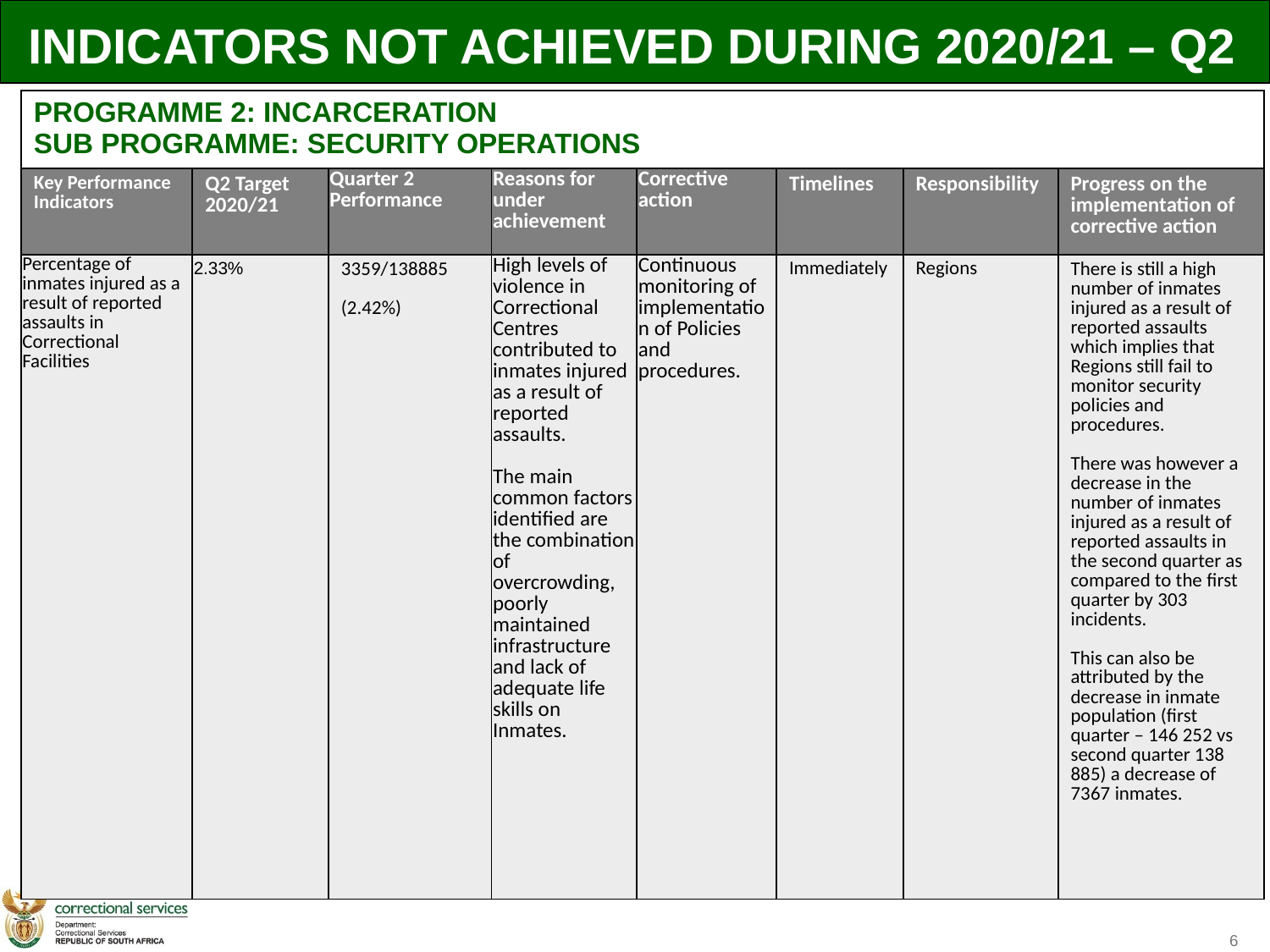

INDICATORS NOT ACHIEVED DURING 2020/21 – Q2
| PROGRAMME 2: INCARCERATION SUB PROGRAMME: SECURITY OPERATIONS |  |  |  |  |  |  |  |
| --- | --- | --- | --- | --- | --- | --- | --- |
| Key Performance Indicators | Q2 Target 2020/21 | Quarter 2 Performance | Reasons for under achievement | Corrective action | Timelines | Responsibility | Progress on the implementation of corrective action |
| Percentage of inmates injured as a result of reported assaults in Correctional Facilities | 2.33% | 3359/138885 (2.42%) | High levels of violence in Correctional Centres contributed to inmates injured as a result of reported assaults. The main common factors identified are the combination of overcrowding, poorly maintained infrastructure and lack of adequate life skills on Inmates. | Continuous monitoring of implementation of Policies and procedures. | Immediately | Regions | There is still a high number of inmates injured as a result of reported assaults which implies that Regions still fail to monitor security policies and procedures. There was however a decrease in the number of inmates injured as a result of reported assaults in the second quarter as compared to the first quarter by 303 incidents. This can also be attributed by the decrease in inmate population (first quarter – 146 252 vs second quarter 138 885) a decrease of 7367 inmates. |